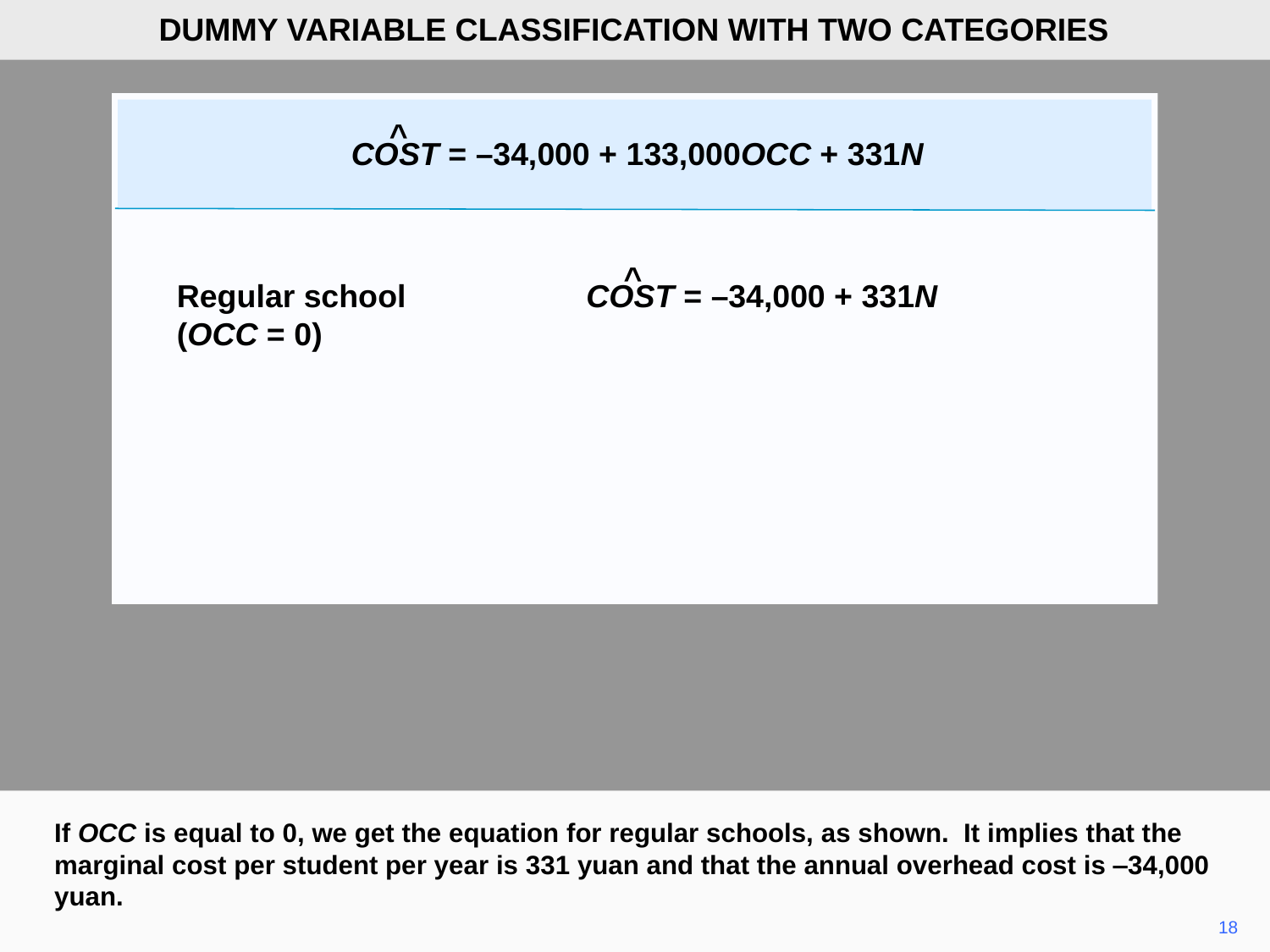

DUMMY VARIABLE CLASSIFICATION WITH TWO CATEGORIES

^
COST = –34,000 + 133,000OCC + 331N

^
COST = –34,000 + 331N
Regular school
(OCC = 0)

If OCC is equal to 0, we get the equation for regular schools, as shown.  It implies that the marginal cost per student per year is 331 yuan and that the annual overhead cost is ‒34,000 yuan.
18